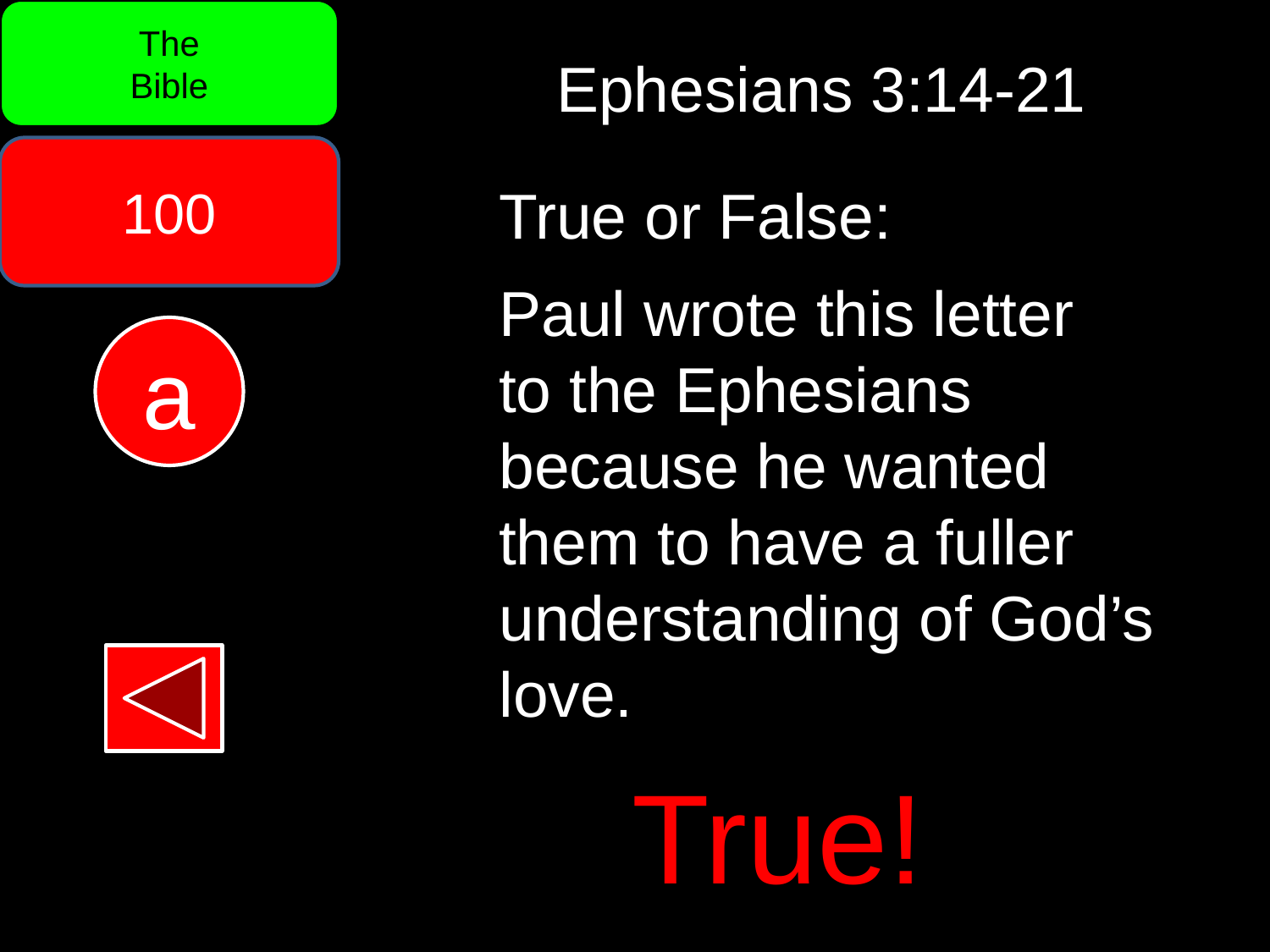

The
Bible
Ephesians 3:14-21
100
True or False:

Paul wrote this letter
to the Ephesians
because he wanted
them to have a fuller
understanding of God’s
love.
a

True!